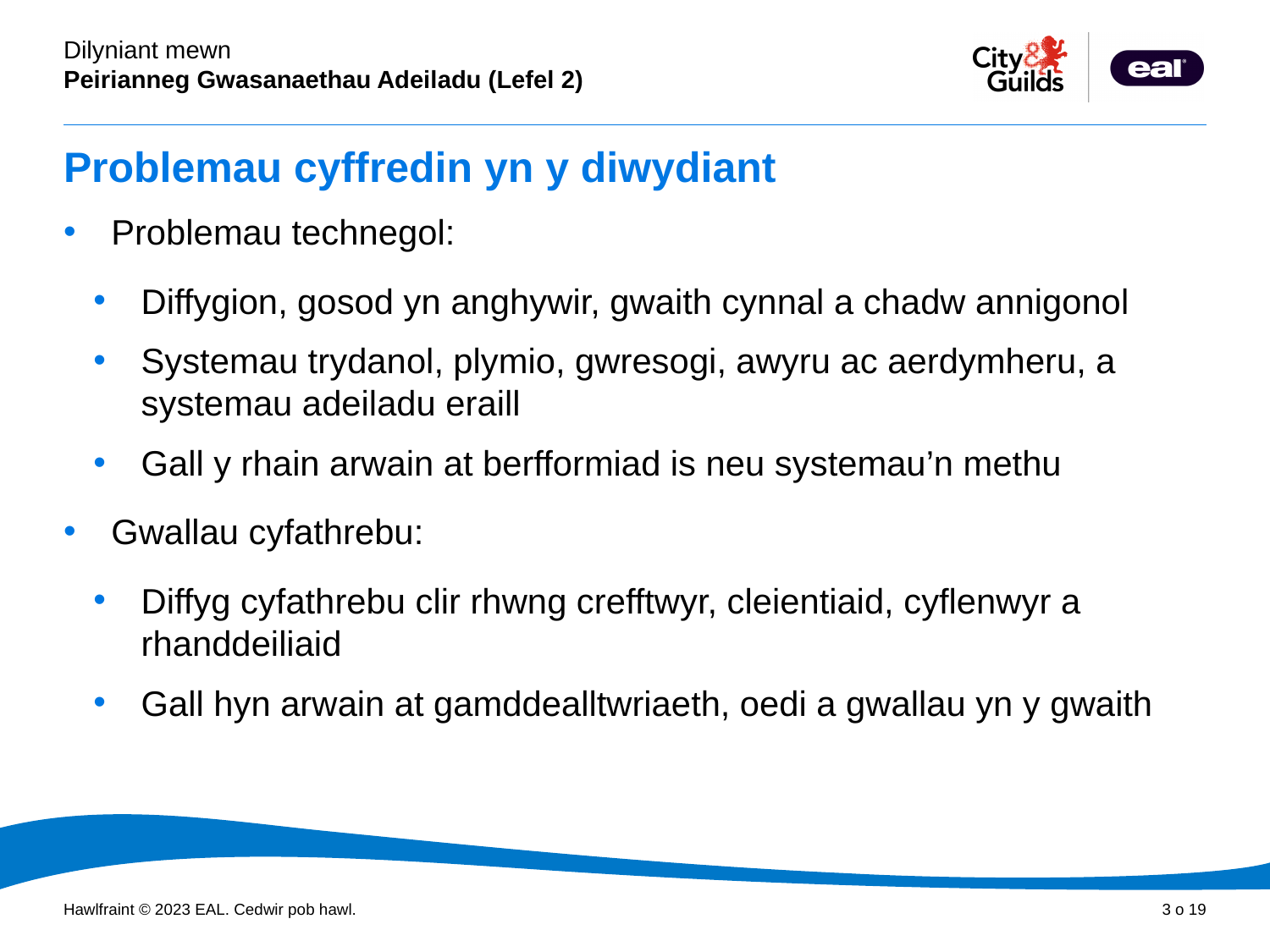

# Problemau cyffredin yn y diwydiant
Problemau technegol:
Diffygion, gosod yn anghywir, gwaith cynnal a chadw annigonol
Systemau trydanol, plymio, gwresogi, awyru ac aerdymheru, a systemau adeiladu eraill
Gall y rhain arwain at berfformiad is neu systemau’n methu
Gwallau cyfathrebu:
Diffyg cyfathrebu clir rhwng crefftwyr, cleientiaid, cyflenwyr a rhanddeiliaid
Gall hyn arwain at gamddealltwriaeth, oedi a gwallau yn y gwaith